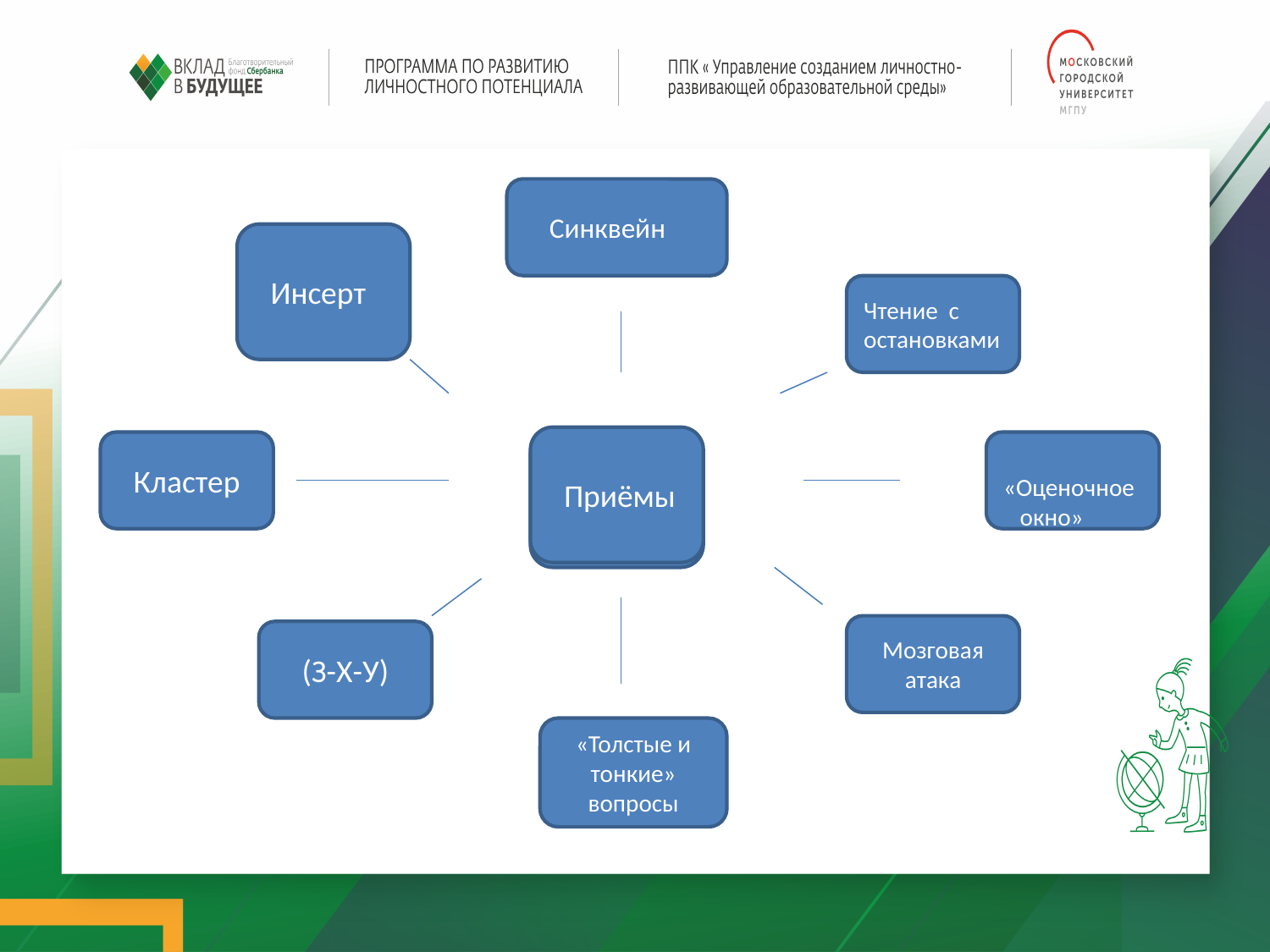

Синквейн
  Инсерт
Чтение  с остановками
  Приёмы

Кластер
        «Оценочное     окно»
Мозговая атака
(З-Х-У)
«Толстые и тонкие» вопросы